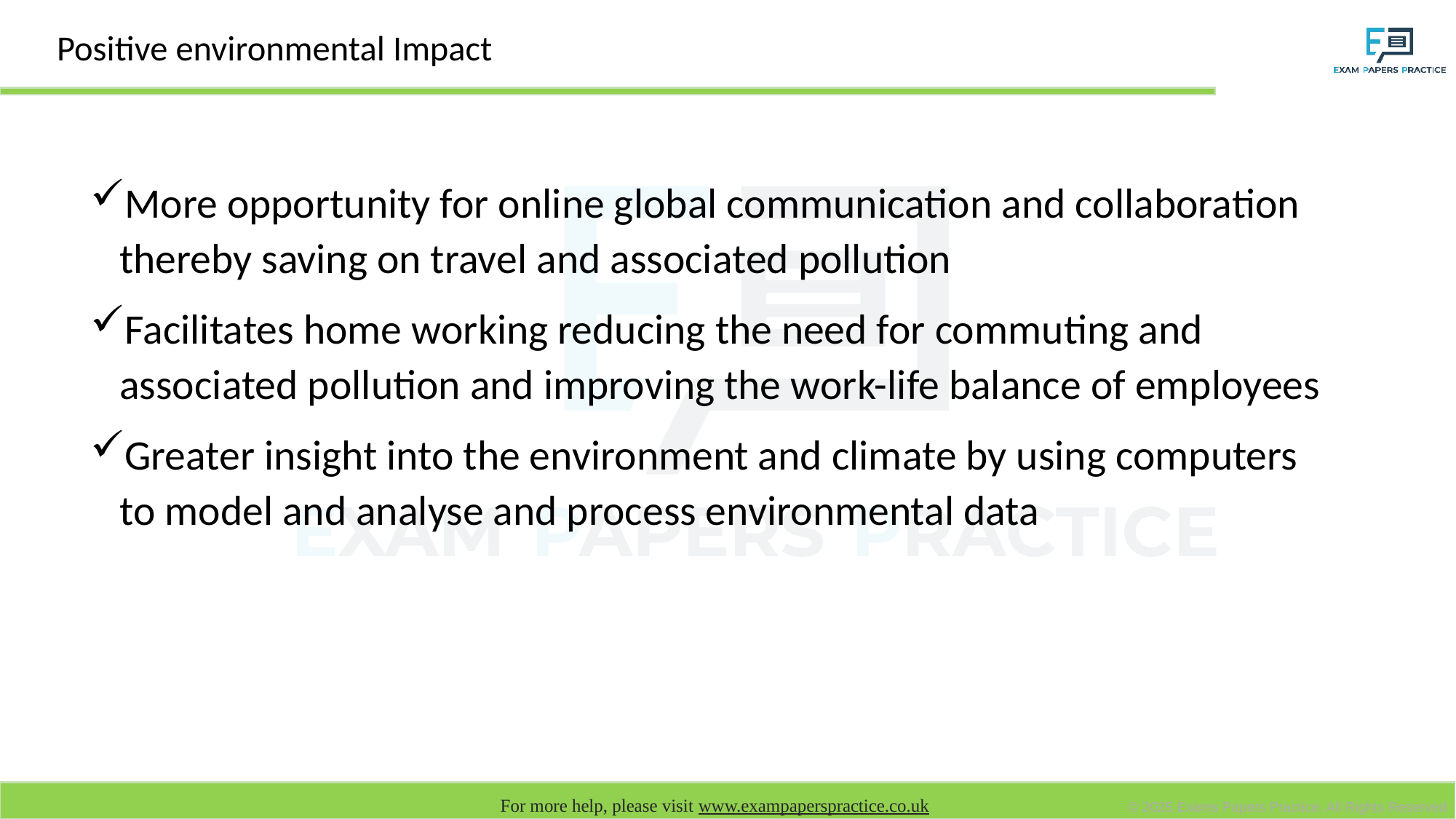

# Positive environmental Impact
More opportunity for online global communication and collaboration thereby saving on travel and associated pollution
Facilitates home working reducing the need for commuting and associated pollution and improving the work-life balance of employees
Greater insight into the environment and climate by using computers to model and analyse and process environmental data